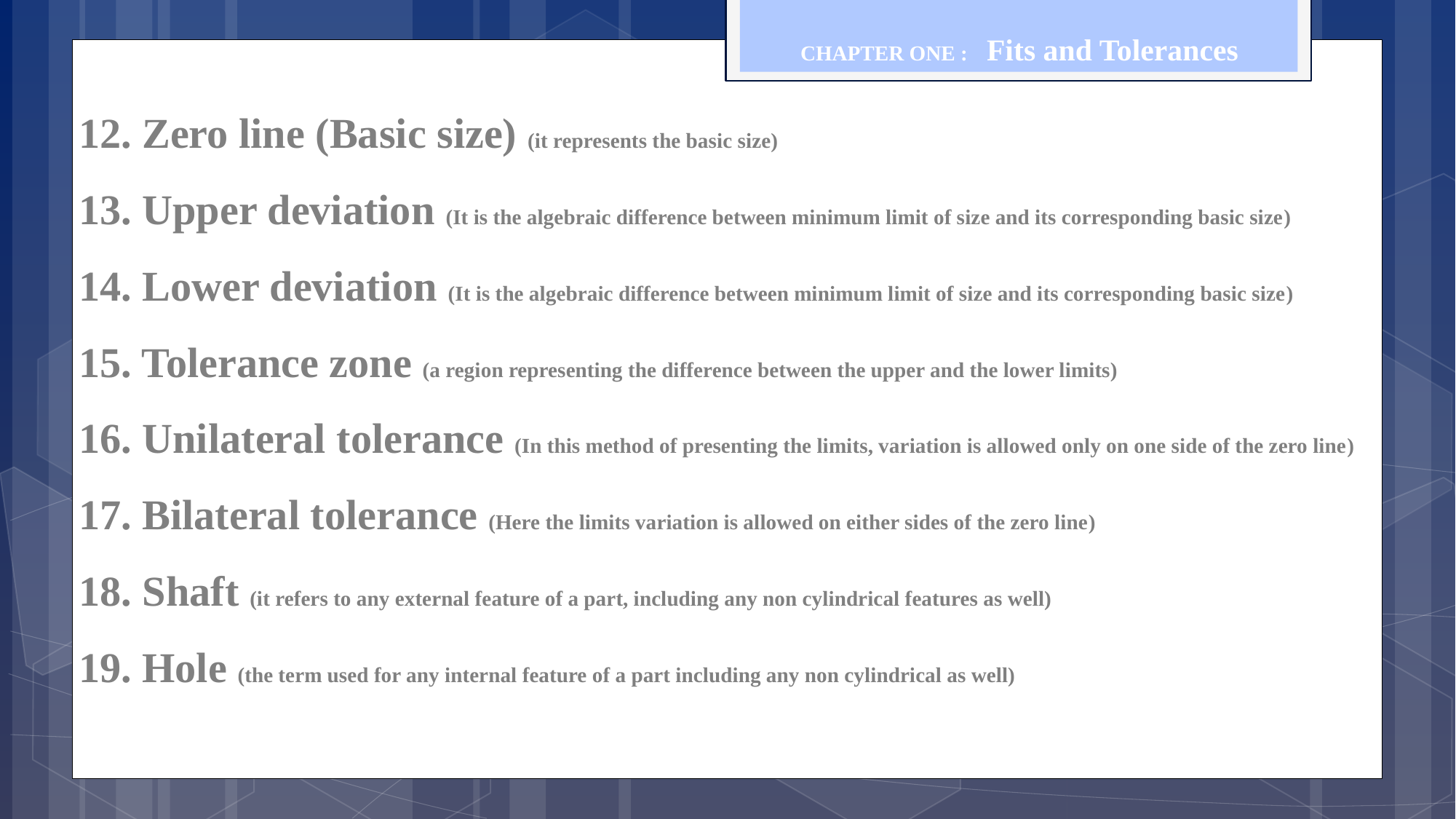

CHAPTER ONE :  Fits and Tolerances
12. Zero line (Basic size) (it represents the basic size)
13. Upper deviation (It is the algebraic difference between minimum limit of size and its corresponding basic size)
14. Lower deviation (It is the algebraic difference between minimum limit of size and its corresponding basic size)
15. Tolerance zone (a region representing the difference between the upper and the lower limits)
16. Unilateral tolerance (In this method of presenting the limits, variation is allowed only on one side of the zero line)
17. Bilateral tolerance (Here the limits variation is allowed on either sides of the zero line)
18. Shaft (it refers to any external feature of a part, including any non cylindrical features as well)
19. Hole (the term used for any internal feature of a part including any non cylindrical as well)